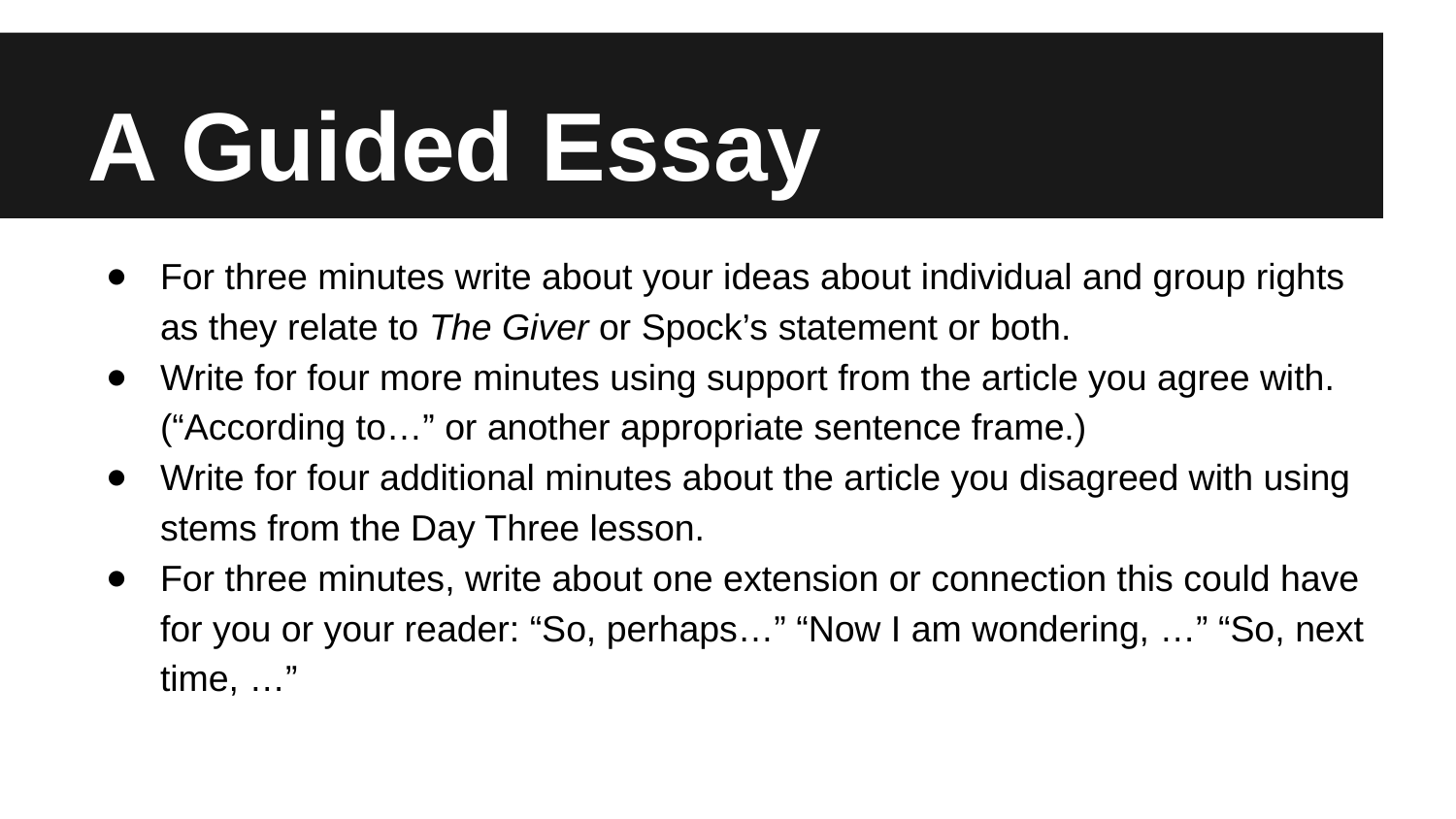

# A Guided Essay
For three minutes write about your ideas about individual and group rights as they relate to The Giver or Spock’s statement or both.
Write for four more minutes using support from the article you agree with. (“According to…” or another appropriate sentence frame.)
Write for four additional minutes about the article you disagreed with using stems from the Day Three lesson.
For three minutes, write about one extension or connection this could have for you or your reader: “So, perhaps…” “Now I am wondering, …” “So, next time, …”